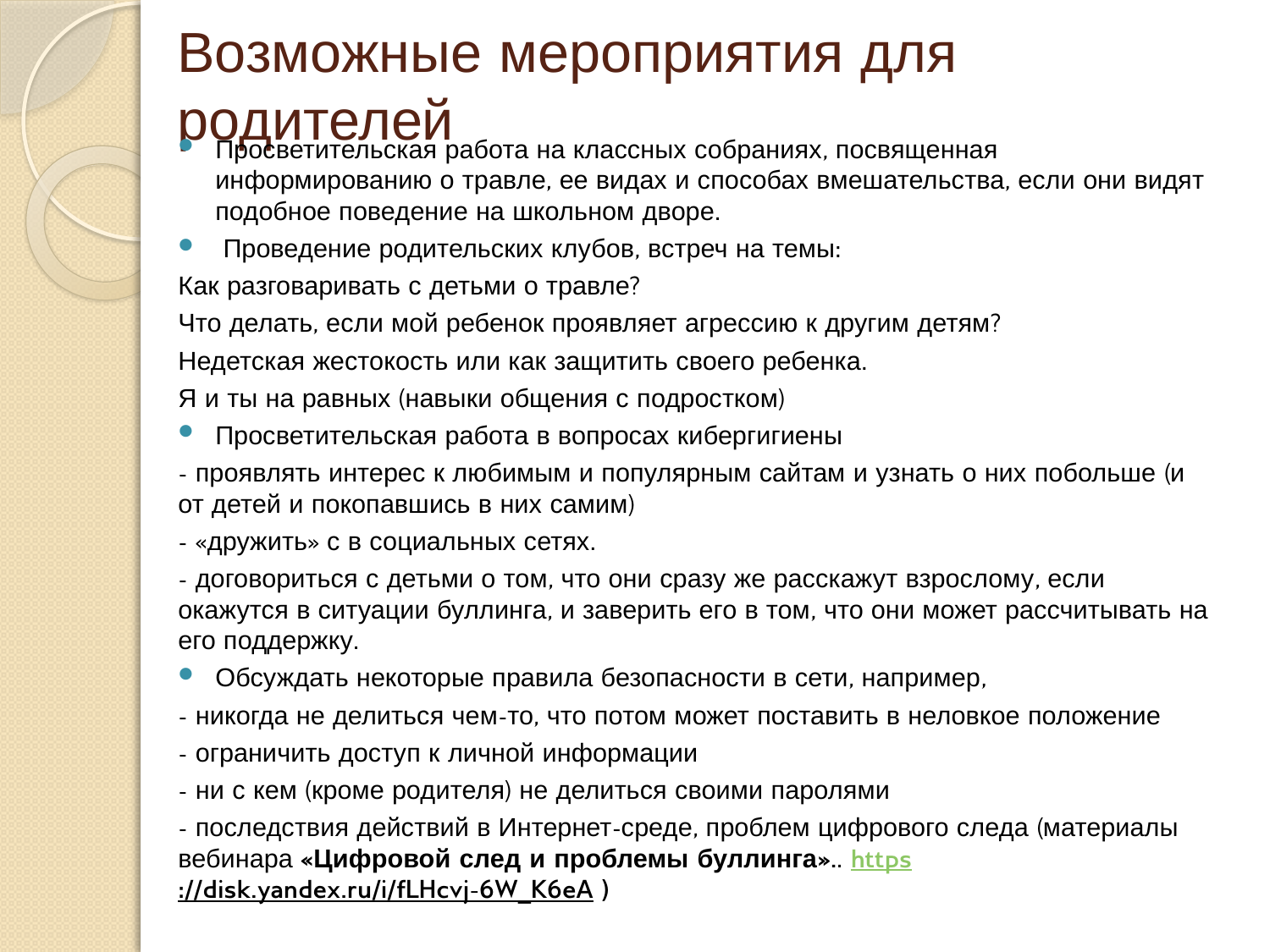

# Возможные мероприятия для родителей
Просветительская работа на классных собраниях, посвященная информированию о травле, ее видах и способах вмешательства, если они видят подобное поведение на школьном дворе.
 Проведение родительских клубов, встреч на темы:
Как разговаривать с детьми о травле?
Что делать, если мой ребенок проявляет агрессию к другим детям?
Недетская жестокость или как защитить своего ребенка.
Я и ты на равных (навыки общения с подростком)
Просветительская работа в вопросах кибергигиены
- проявлять интерес к любимым и популярным сайтам и узнать о них побольше (и от детей и покопавшись в них самим)
- «дружить» с в социальных сетях.
- договориться с детьми о том, что они сразу же расскажут взрослому, если окажутся в ситуации буллинга, и заверить его в том, что они может рассчитывать на его поддержку.
Обсуждать некоторые правила безопасности в сети, например,
- никогда не делиться чем-то, что потом может поставить в неловкое положение
- ограничить доступ к личной информации
- ни с кем (кроме родителя) не делиться своими паролями
- последствия действий в Интернет-среде, проблем цифрового следа (материалы вебинара «Цифровой след и проблемы буллинга».. https://disk.yandex.ru/i/fLHcvj-6W_K6eA )